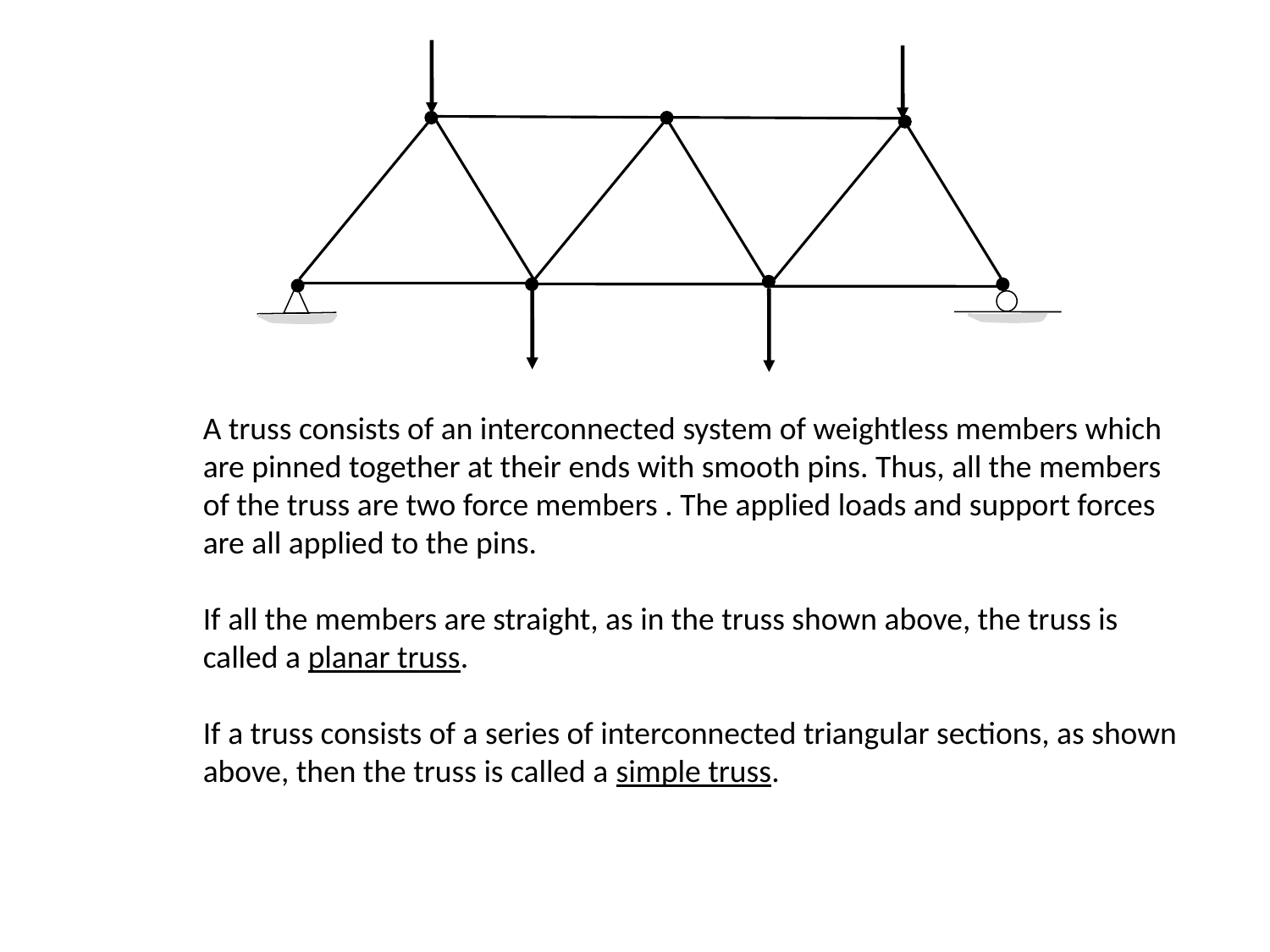

A truss consists of an interconnected system of weightless members which are pinned together at their ends with smooth pins. Thus, all the members of the truss are two force members . The applied loads and support forces are all applied to the pins.

If all the members are straight, as in the truss shown above, the truss is called a planar truss.

If a truss consists of a series of interconnected triangular sections, as shown above, then the truss is called a simple truss.